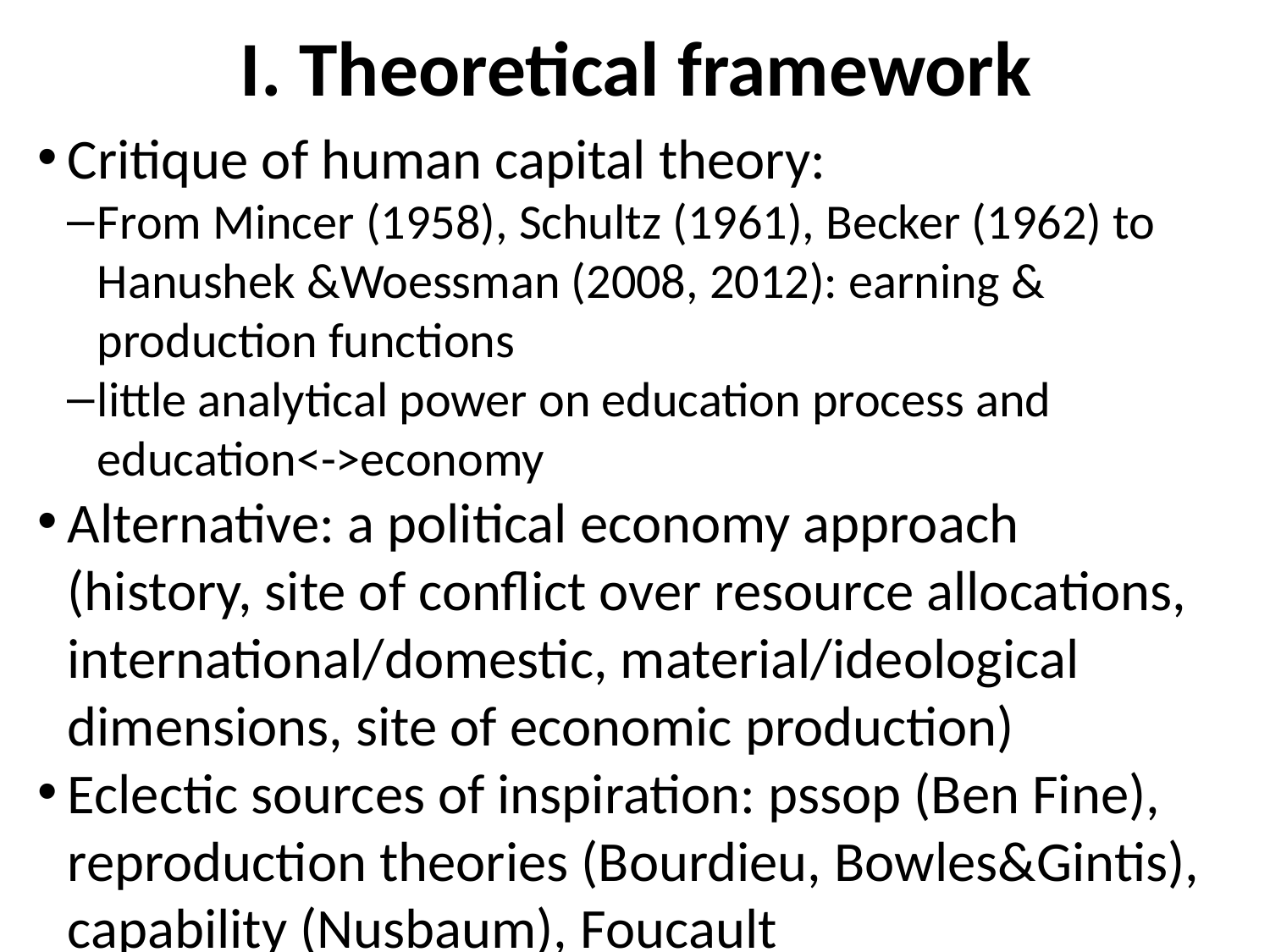

10
I. Theoretical framework
Critique of human capital theory:
From Mincer (1958), Schultz (1961), Becker (1962) to Hanushek &Woessman (2008, 2012): earning & production functions
little analytical power on education process and education<->economy
Alternative: a political economy approach        (history, site of conflict over resource allocations, international/domestic, material/ideological dimensions, site of economic production)
Eclectic sources of inspiration: pssop (Ben Fine), reproduction theories (Bourdieu, Bowles&Gintis), capability (Nusbaum), Foucault
Highly inductive approach